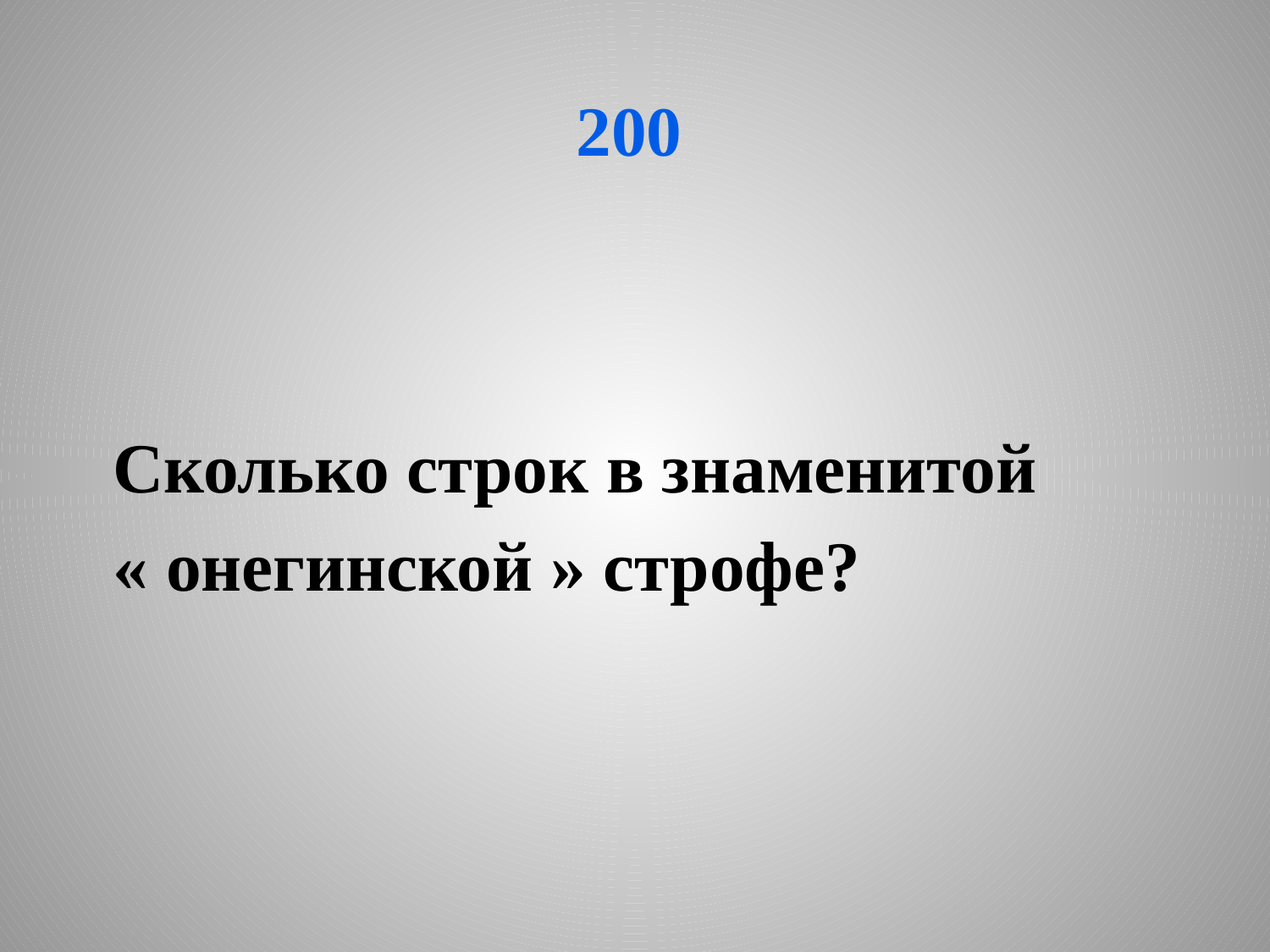

# 200

Сколько строк в знаменитой
« онегинской » строфе?